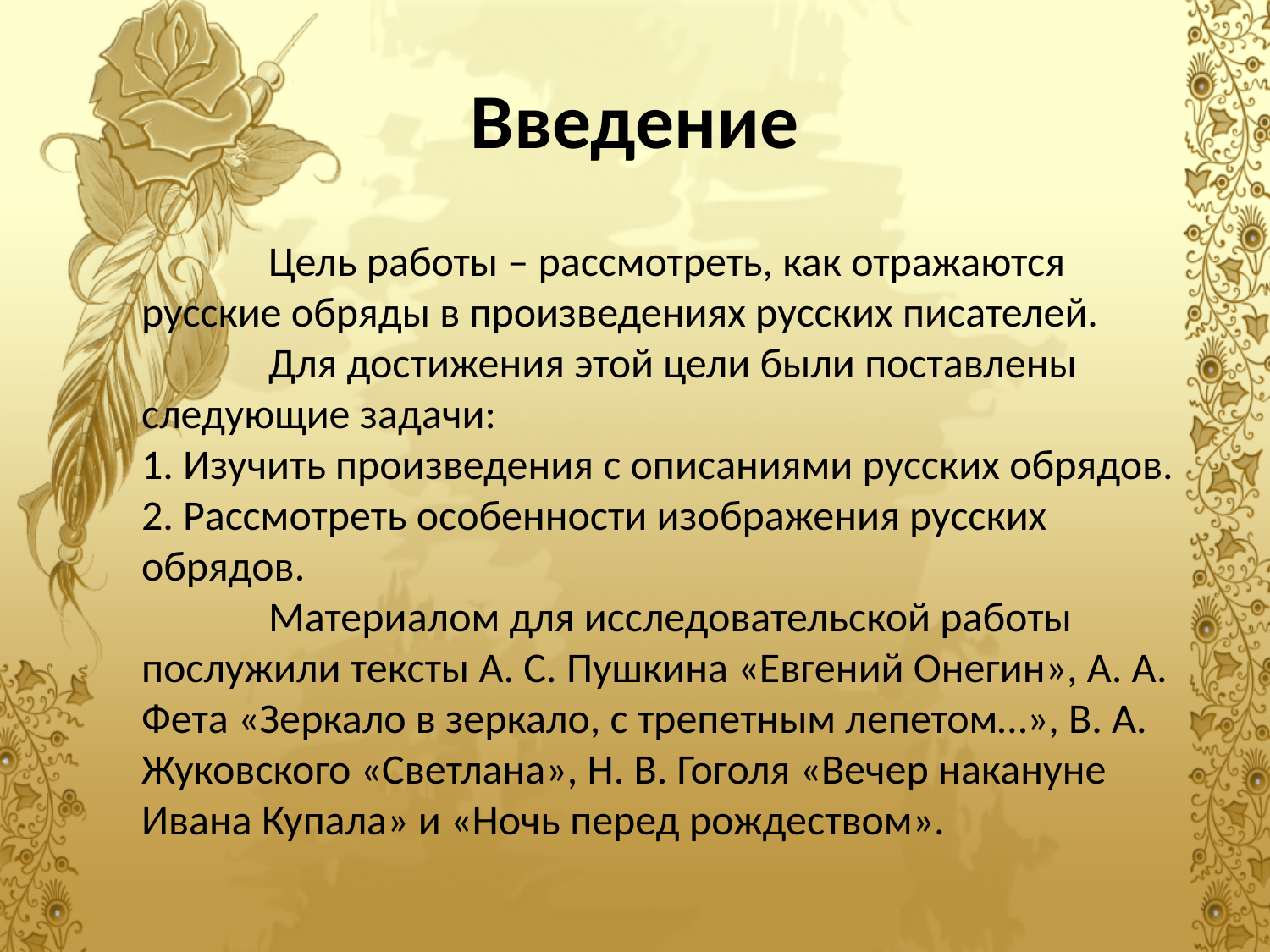

# Введение
	Цель работы – рассмотреть, как отражаются русские обряды в произведениях русских писателей.
	Для достижения этой цели были поставлены следующие задачи:
1. Изучить произведения с описаниями русских обрядов.
2. Рассмотреть особенности изображения русских обрядов.
	Материалом для исследовательской работы послужили тексты А. С. Пушкина «Евгений Онегин», А. А. Фета «Зеркало в зеркало, с трепетным лепетом…», В. А. Жуковского «Светлана», Н. В. Гоголя «Вечер накануне Ивана Купала» и «Ночь перед рождеством».